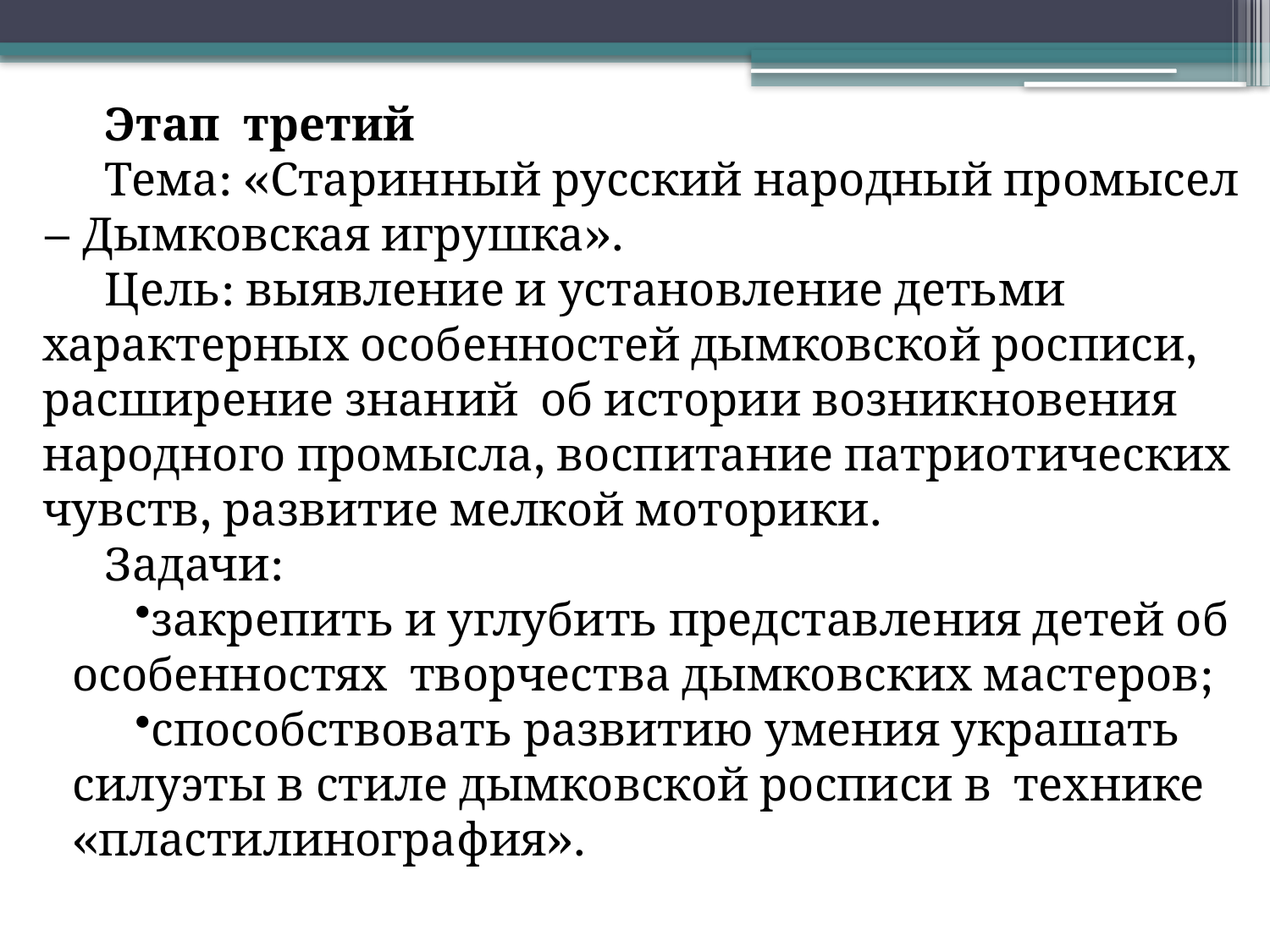

Этап  третий
Тема: «Старинный русский народный промысел – Дымковская игрушка».
Цель: выявление и установление детьми характерных особенностей дымковской росписи, расширение знаний  об истории возникновения народного промысла, воспитание патриотических чувств, развитие мелкой моторики.
Задачи:
закрепить и углубить представления детей об особенностях  творчества дымковских мастеров;
способствовать развитию умения украшать силуэты в стиле дымковской росписи в  технике «пластилинография».